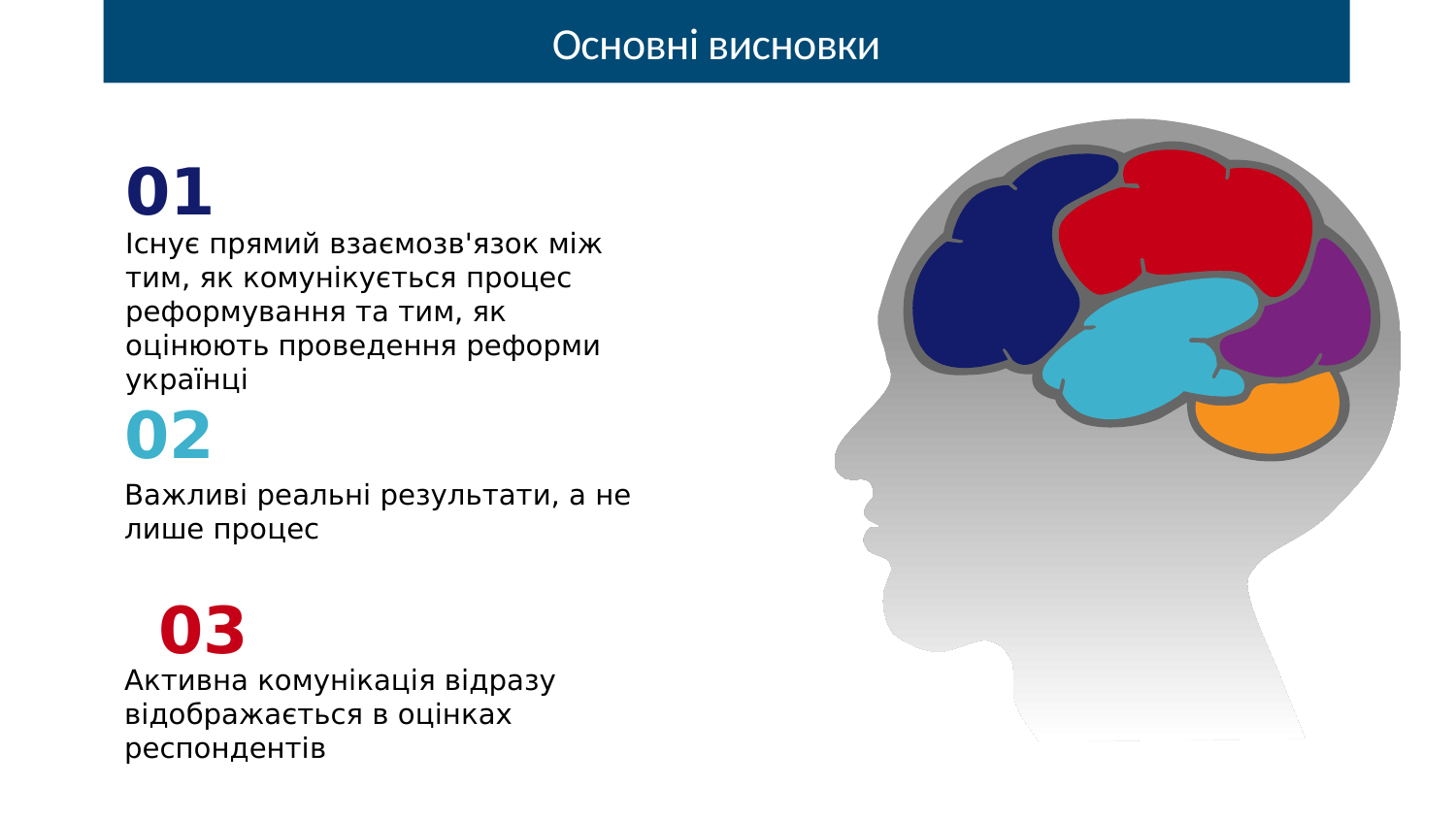

Основні висновки

01
Існує прямий взаємозв'язок між тим, як комунікується процес реформування та тим, як оцінюють проведення реформи українці
02
Важливі реальні результати, а не лише процес
03
Активна комунікація відразу відображається в оцінках респондентів